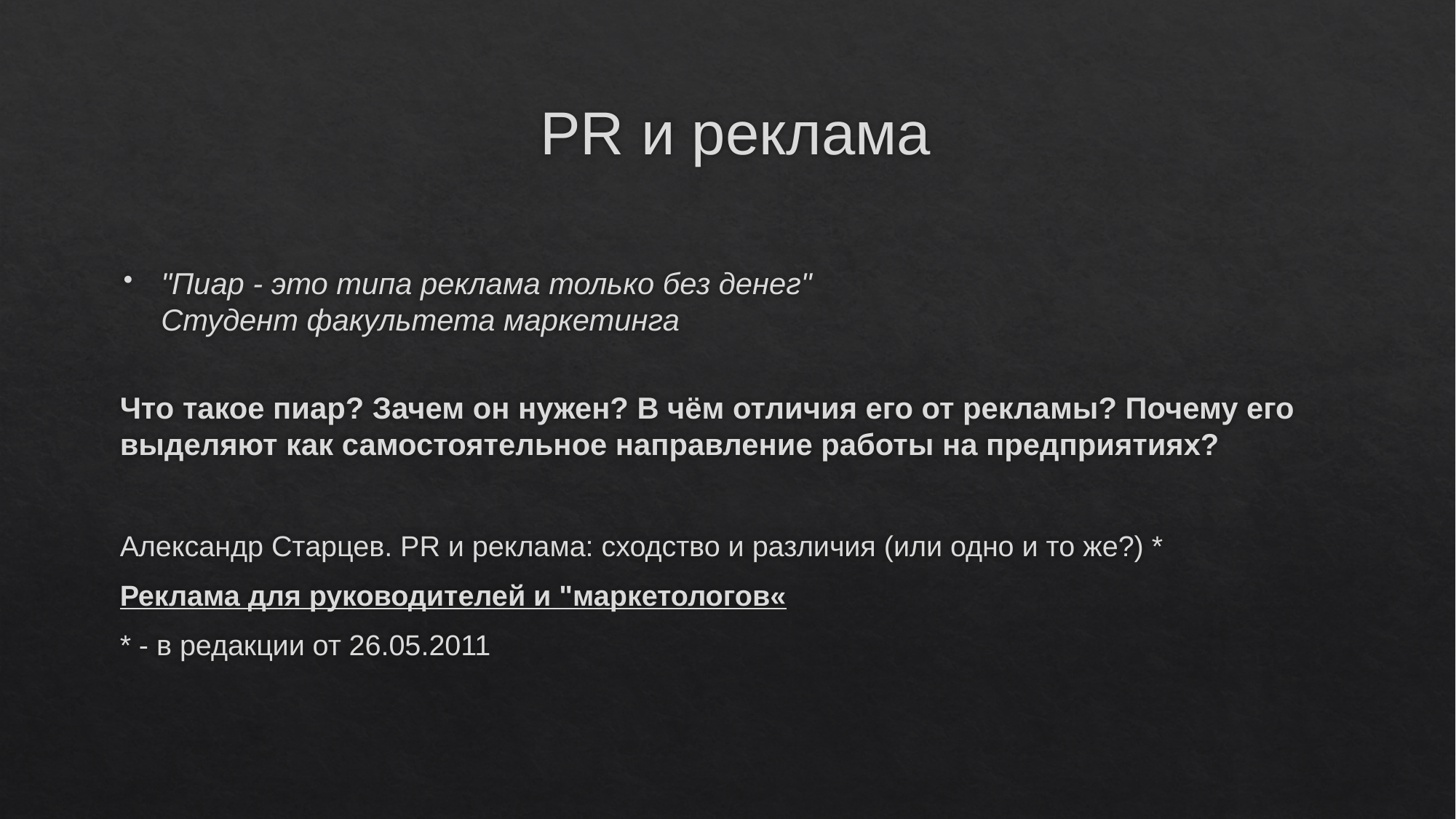

# PR и реклама

"Пиар - это типа реклама только без денег"
Студент факультета маркетинга
Что такое пиар? Зачем он нужен? В чём отличия его от рекламы? Почему его выделяют как самостоятельное направление работы на предприятиях?

Александр Старцев. PR и реклама: сходство и различия (или одно и то же?) *
Реклама для руководителей и "маркетологов«
* - в редакции от 26.05.2011